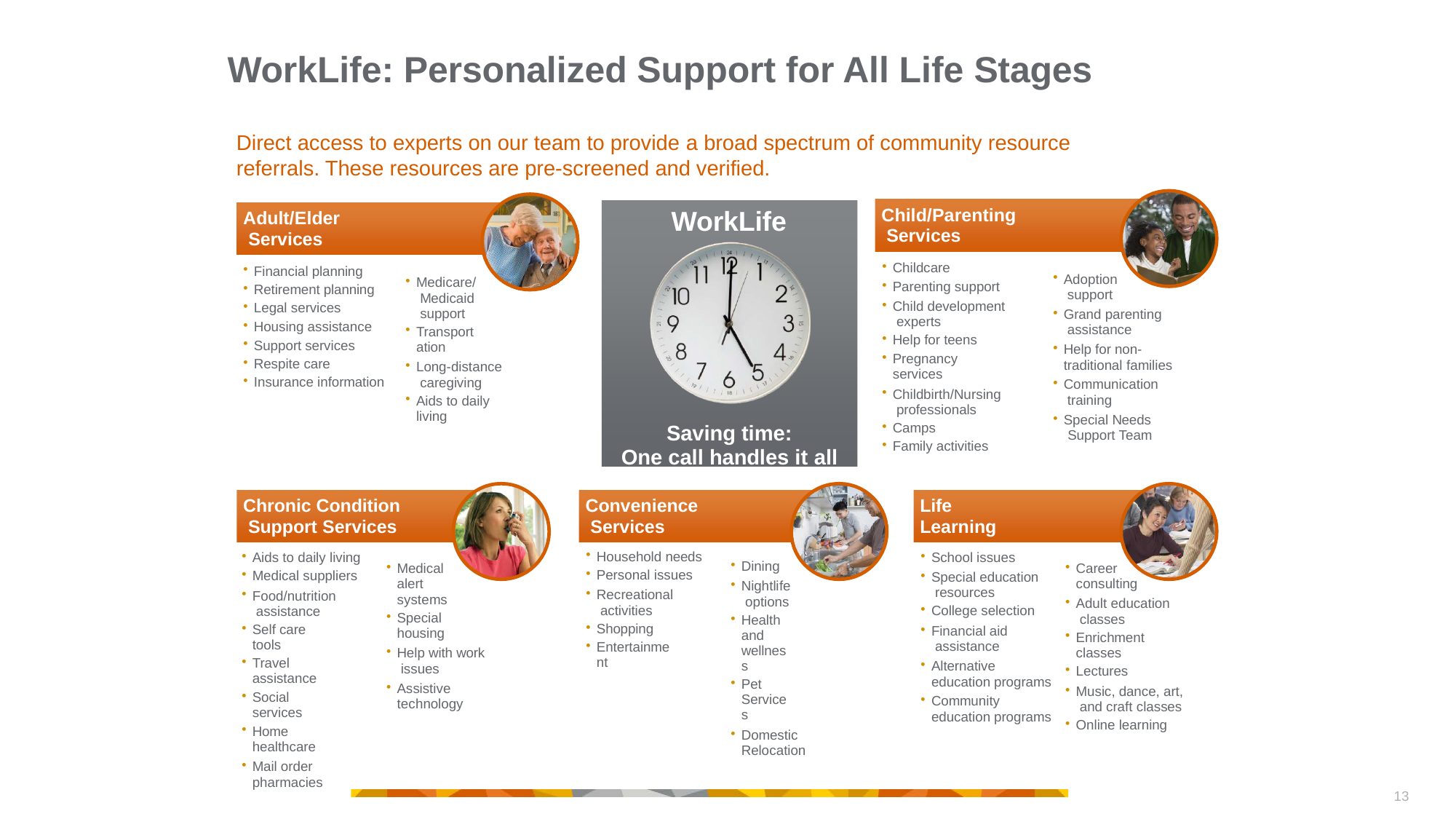

# WorkLife: Personalized Support for All Life Stages
Direct access to experts on our team to provide a broad spectrum of community resource referrals. These resources are pre-screened and verified.

Child/Parenting  Services
WorkLife

Saving time:  One call handles it all

Adult/Elder  Services

| Childcare Parenting support Child development experts Help for teens Pregnancy services Childbirth/Nursing professionals Camps Family activities | Adoption support Grand parenting assistance Help for non- traditional families Communication training Special Needs Support Team |
| --- | --- |
| Financial planning Retirement planning Legal services Housing assistance Support services Respite care Insurance information | Medicare/ Medicaid support Transportation Long-distance caregiving Aids to daily living |
| --- | --- |

Chronic Condition  Support Services
Convenience  Services
Life  Learning
| Household needs Personal issues Recreational activities Shopping Entertainment | Dining Nightlife options Health and wellness Pet Services Domestic Relocation |
| --- | --- |
| School issues Special education resources College selection Financial aid assistance Alternative education programs Community education programs | Career consulting Adult education classes Enrichment classes Lectures Music, dance, art, and craft classes Online learning |
| --- | --- |
| Aids to daily living Medical suppliers Food/nutrition assistance Self care tools Travel assistance Social services Home healthcare Mail order pharmacies | Medical alert systems Special housing Help with work issues Assistive technology |
| --- | --- |
13